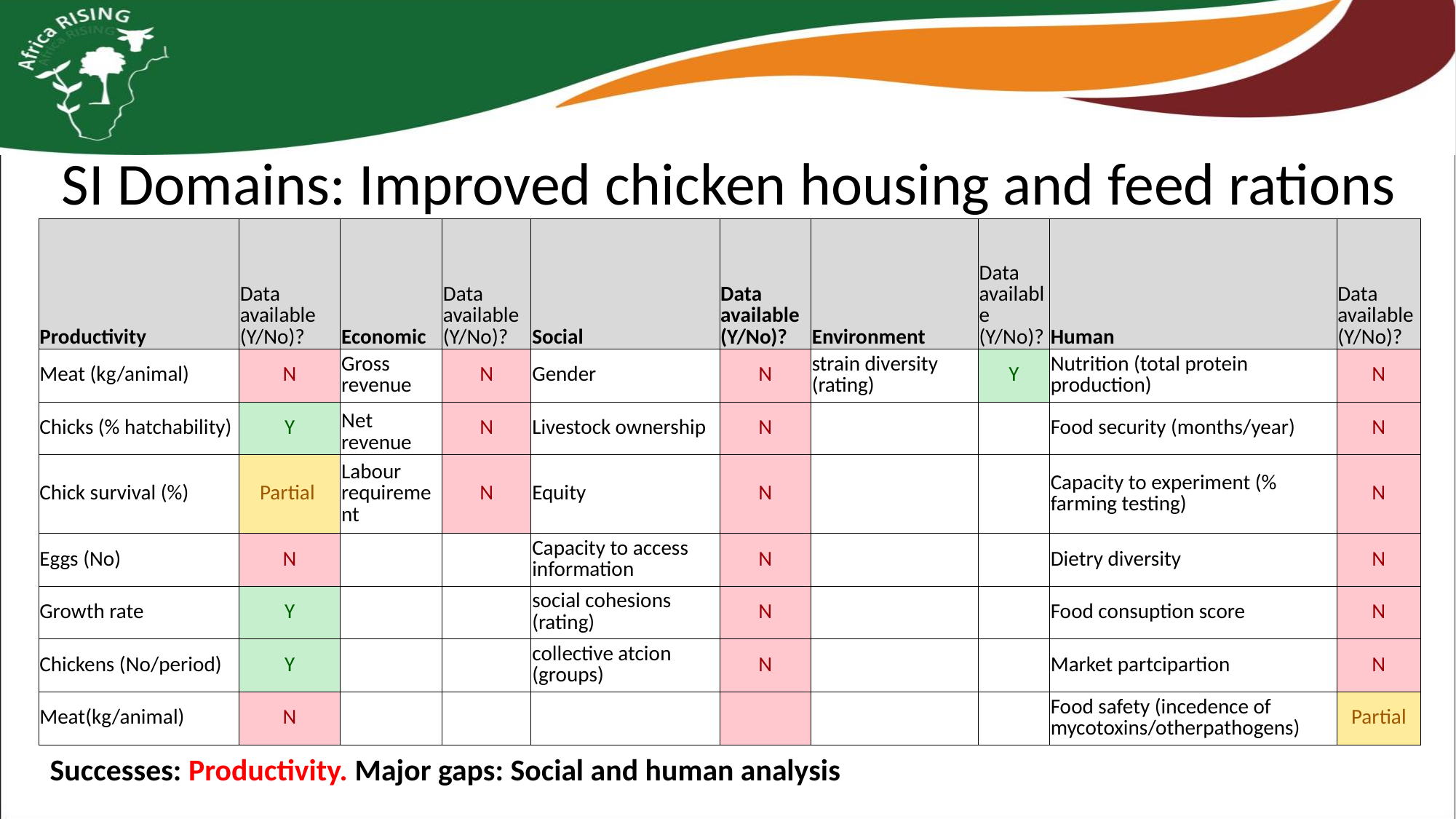

SI Domains: Improved chicken housing and feed rations
| Productivity | Data available (Y/No)? | Economic | Data available (Y/No)? | Social | Data available (Y/No)? | Environment | Data available (Y/No)? | Human | Data available (Y/No)? |
| --- | --- | --- | --- | --- | --- | --- | --- | --- | --- |
| Meat (kg/animal) | N | Gross revenue | N | Gender | N | strain diversity (rating) | Y | Nutrition (total protein production) | N |
| Chicks (% hatchability) | Y | Net revenue | N | Livestock ownership | N |  |  | Food security (months/year) | N |
| Chick survival (%) | Partial | Labour requirement | N | Equity | N |  |  | Capacity to experiment (% farming testing) | N |
| Eggs (No) | N |  |  | Capacity to access information | N |  |  | Dietry diversity | N |
| Growth rate | Y |  |  | social cohesions (rating) | N |  |  | Food consuption score | N |
| Chickens (No/period) | Y |  |  | collective atcion (groups) | N |  |  | Market partcipartion | N |
| Meat(kg/animal) | N |  |  |  |  |  |  | Food safety (incedence of mycotoxins/otherpathogens) | Partial |
Successes: Productivity. Major gaps: Social and human analysis